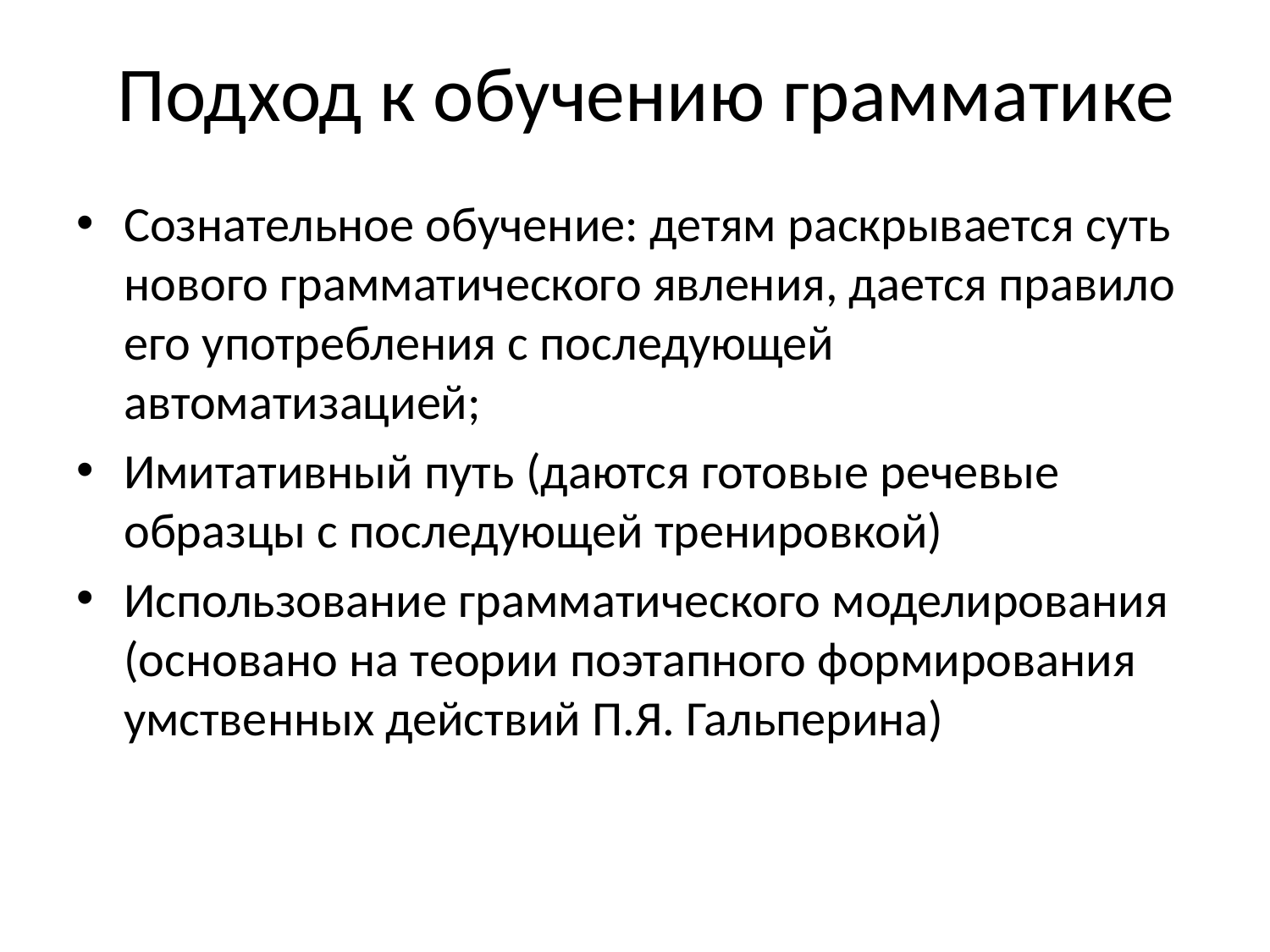

# Подход к обучению грамматике
Сознательное обучение: детям раскрывается суть нового грамматического явления, дается правило его употребления с последующей автоматизацией;
Имитативный путь (даются готовые речевые образцы с последующей тренировкой)
Использование грамматического моделирования (основано на теории поэтапного формирования умственных действий П.Я. Гальперина)